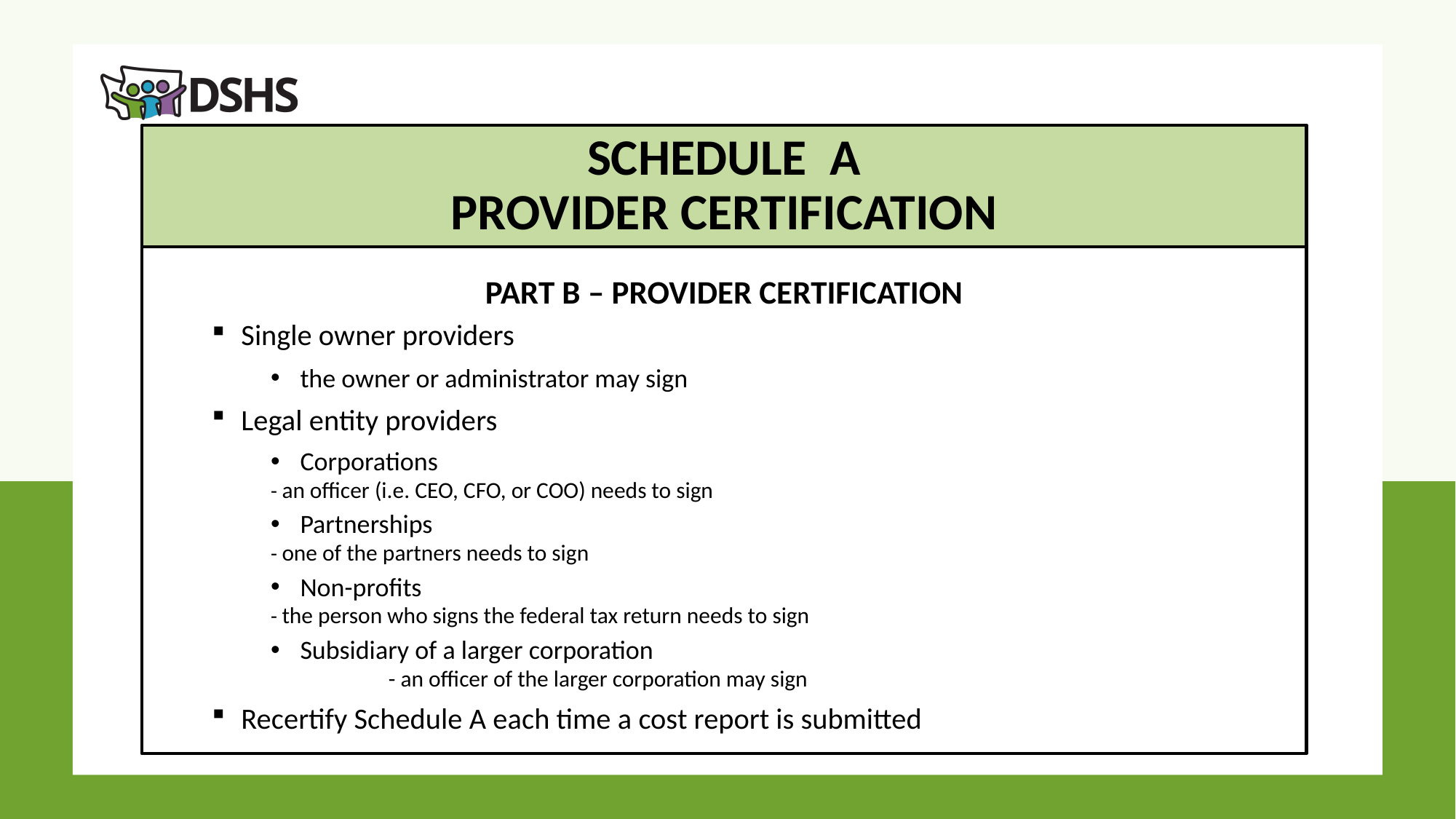

# SCHEDULE  A PROVIDER CERTIFICATION

PART B – PROVIDER CERTIFICATION

Single owner providers

the owner or administrator may sign

Legal entity providers

Corporations
	- an officer (i.e. CEO, CFO, or COO) needs to sign

Partnerships
	- one of the partners needs to sign

Non-profits
	- the person who signs the federal tax return needs to sign

Subsidiary of a larger corporation
- an officer of the larger corporation may sign

Recertify Schedule A each time a cost report is submitted